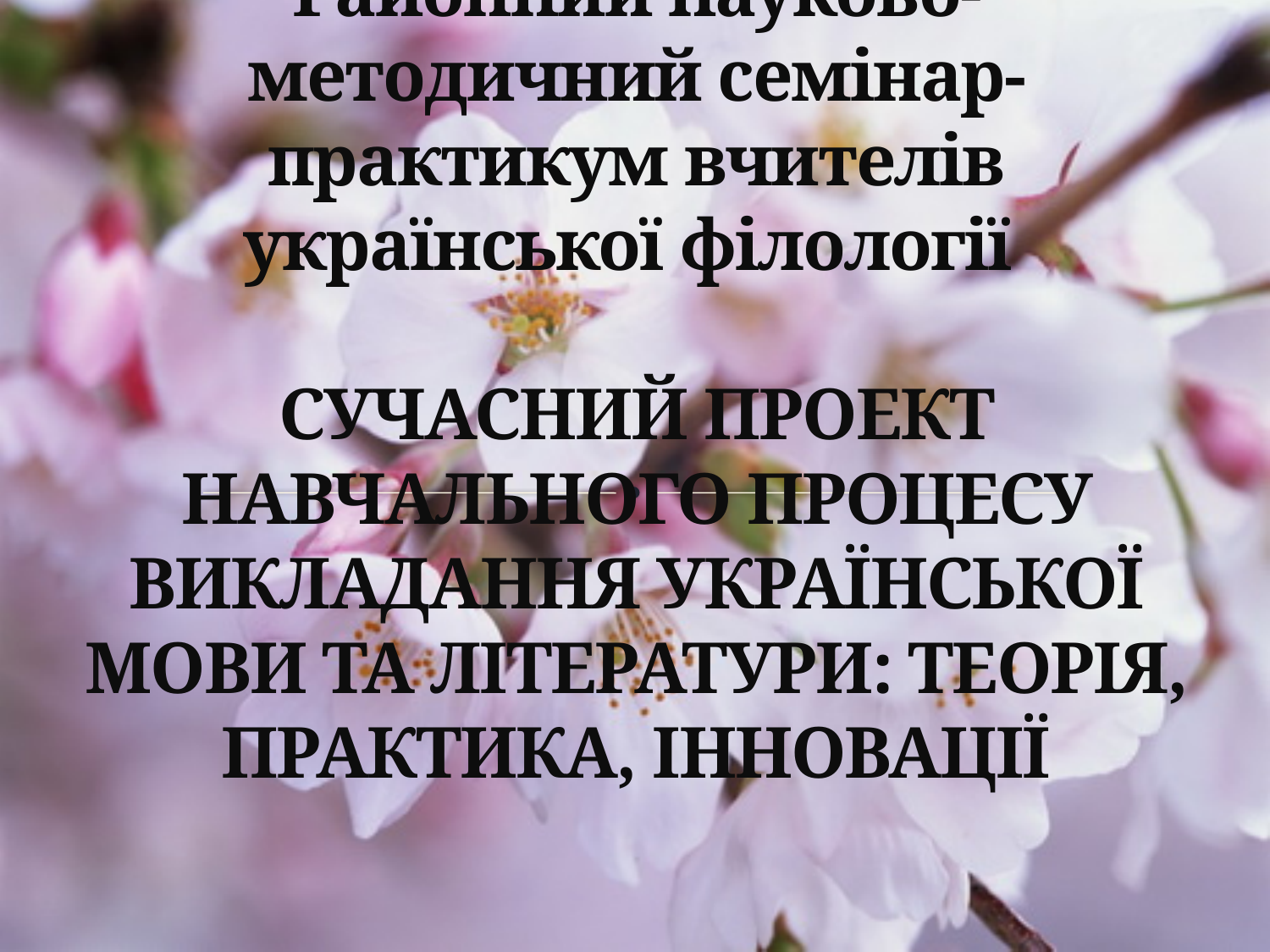

# Районний науково-методичний семінар-практикум вчителів української філології СУЧАСНИЙ ПРОЕКТ НАВЧАЛЬНОГО ПРОЦЕСУ ВИКЛАДАННЯ УКРАЇНСЬКОЇ МОВИ ТА ЛІТЕРАТУРИ: ТЕОРІЯ, ПРАКТИКА, ІННОВАЦІЇ